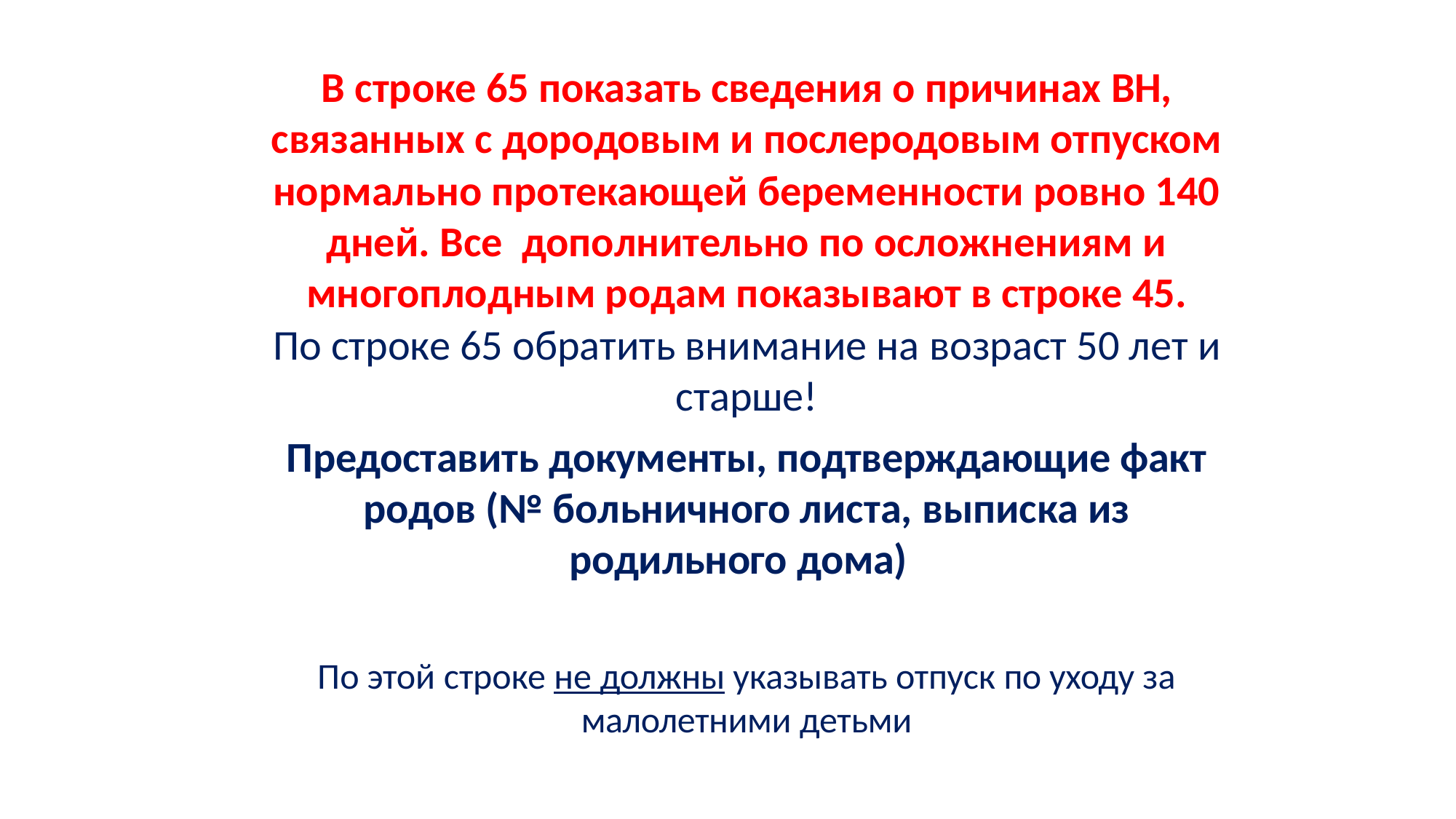

В строке 65 показать сведения о причинах ВН, связанных с дородовым и послеродовым отпуском
нормально протекающей беременности ровно 140 дней. Все  дополнительно по осложнениям и многоплодным родам показывают в строке 45.
По строке 65 обратить внимание на возраст 50 лет и старше!
Предоставить документы, подтверждающие факт родов (№ больничного листа, выписка из
родильного дома)

По этой строке не должны указывать отпуск по уходу за малолетними детьми
67